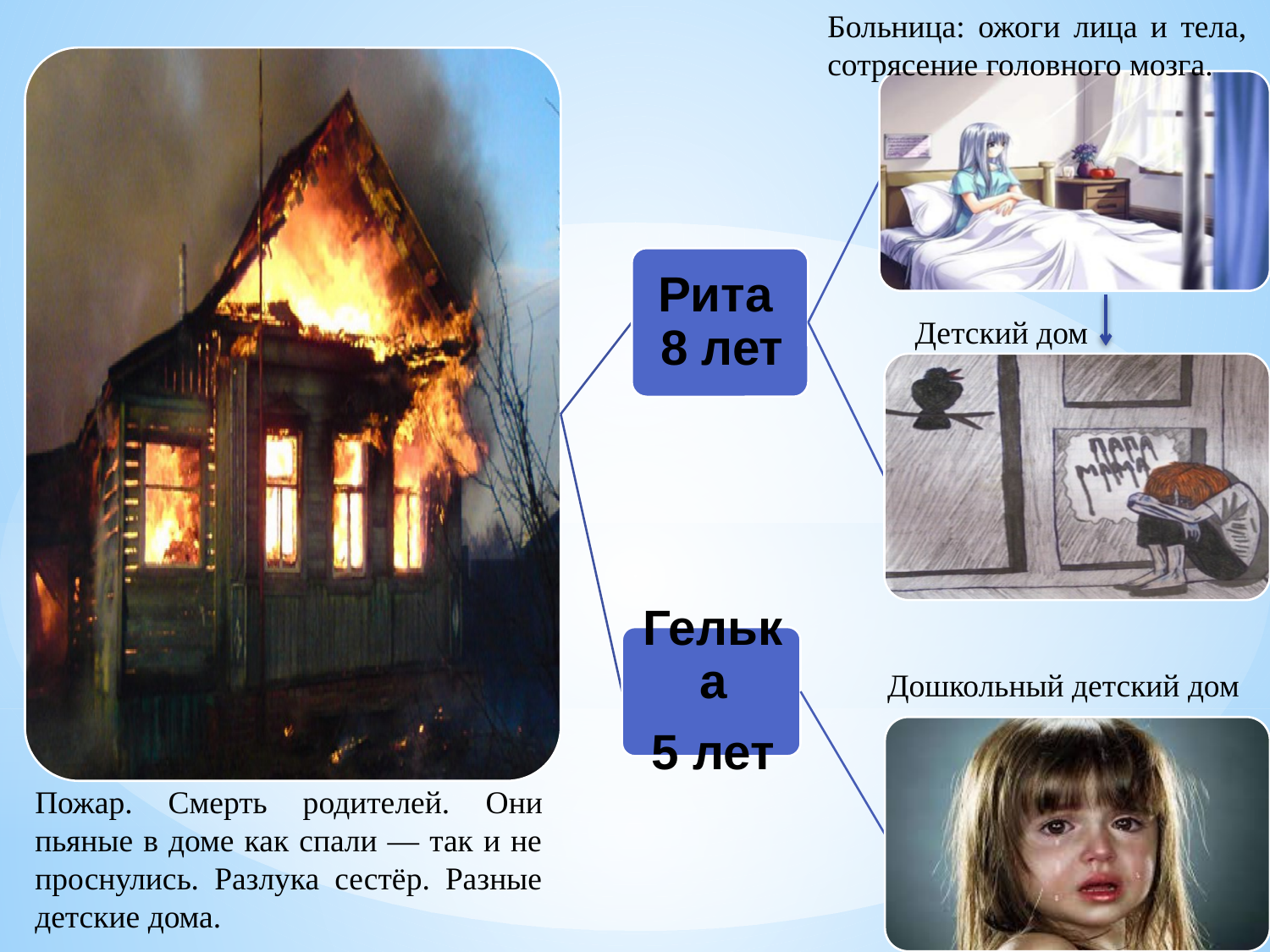

Рита  8 лет

Гелька
5 лет

Больница: ожоги лица и тела,  сотрясение головного мозга.
Детский дом
Дошкольный детский дом
Пожар. Смерть родителей. Они пьяные в доме как спали — так и не проснулись. Разлука сестёр. Разные детские дома.